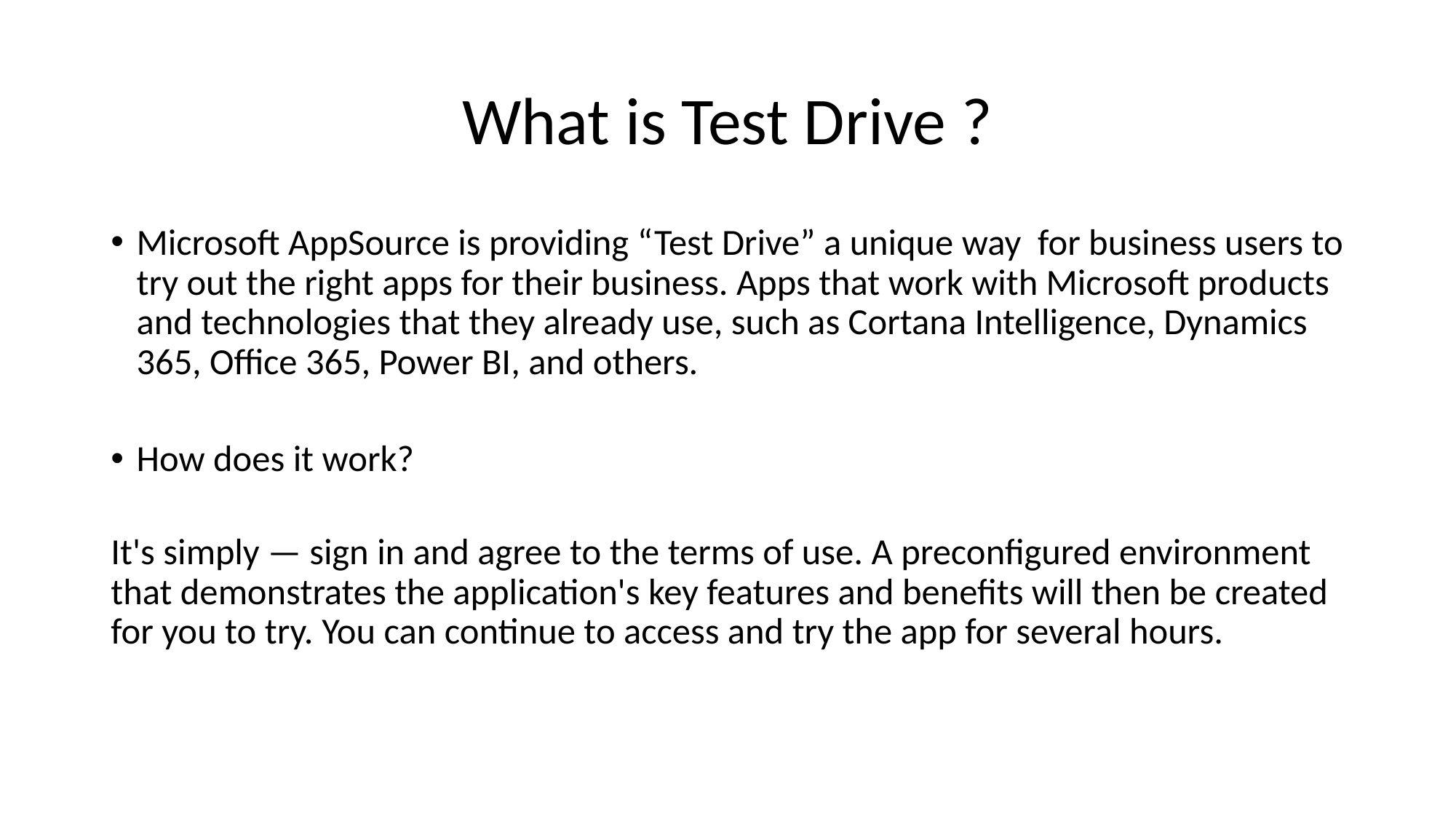

# What is Test Drive ?
Microsoft AppSource is providing “Test Drive” a unique way  for business users to try out the right apps for their business. Apps that work with Microsoft products and technologies that they already use, such as Cortana Intelligence, Dynamics 365, Office 365, Power BI, and others.
How does it work?
It's simply — sign in and agree to the terms of use. A preconfigured environment that demonstrates the application's key features and benefits will then be created for you to try. You can continue to access and try the app for several hours.